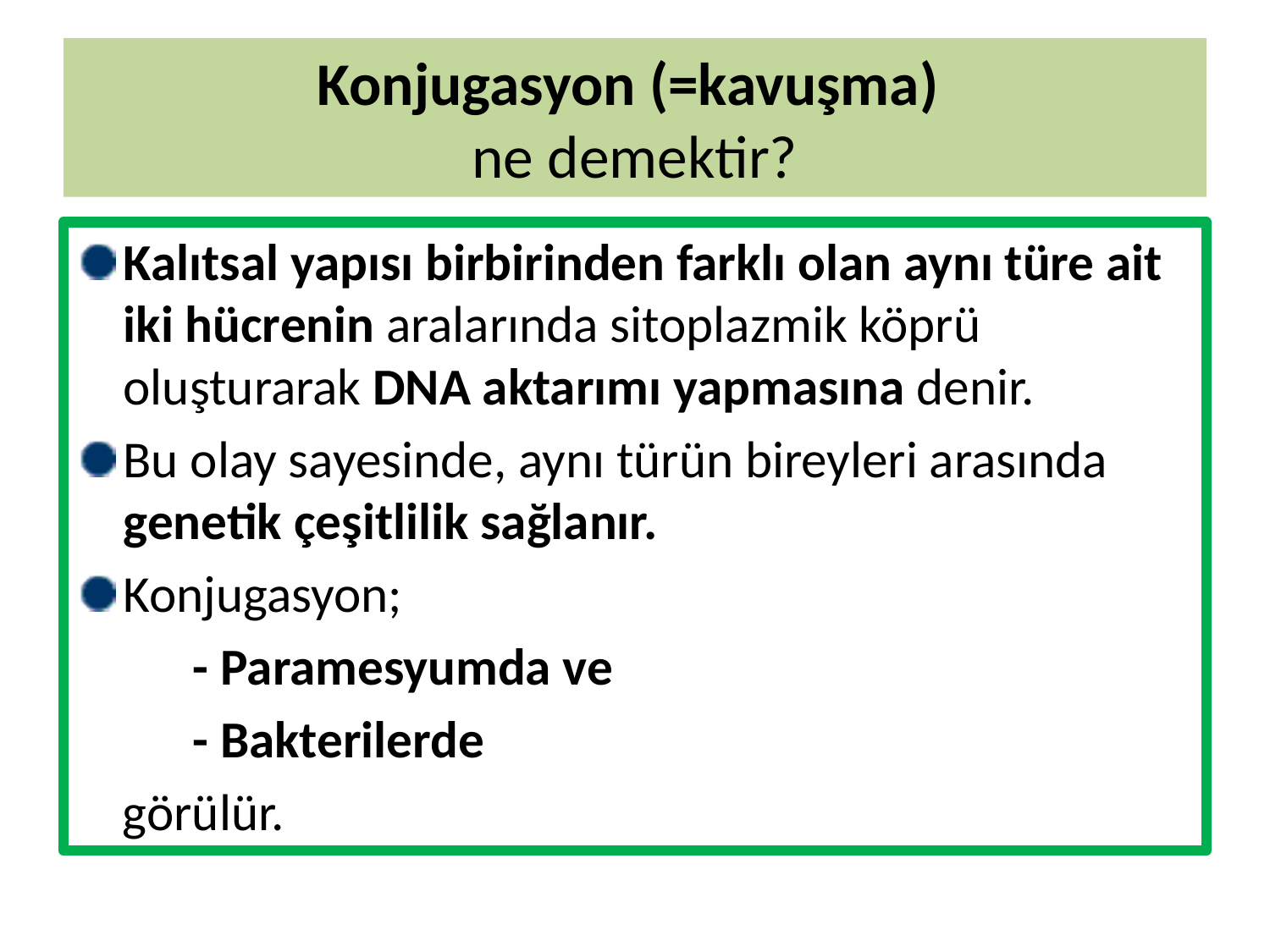

# Konjugasyon (=kavuşma) ne demektir?
Kalıtsal yapısı birbirinden farklı olan aynı türe ait iki hücrenin aralarında sitoplazmik köprü oluşturarak DNA aktarımı yapmasına denir.
Bu olay sayesinde, aynı türün bireyleri arasında genetik çeşitlilik sağlanır.
Konjugasyon;
	- Paramesyumda ve
	- Bakterilerde
    görülür.